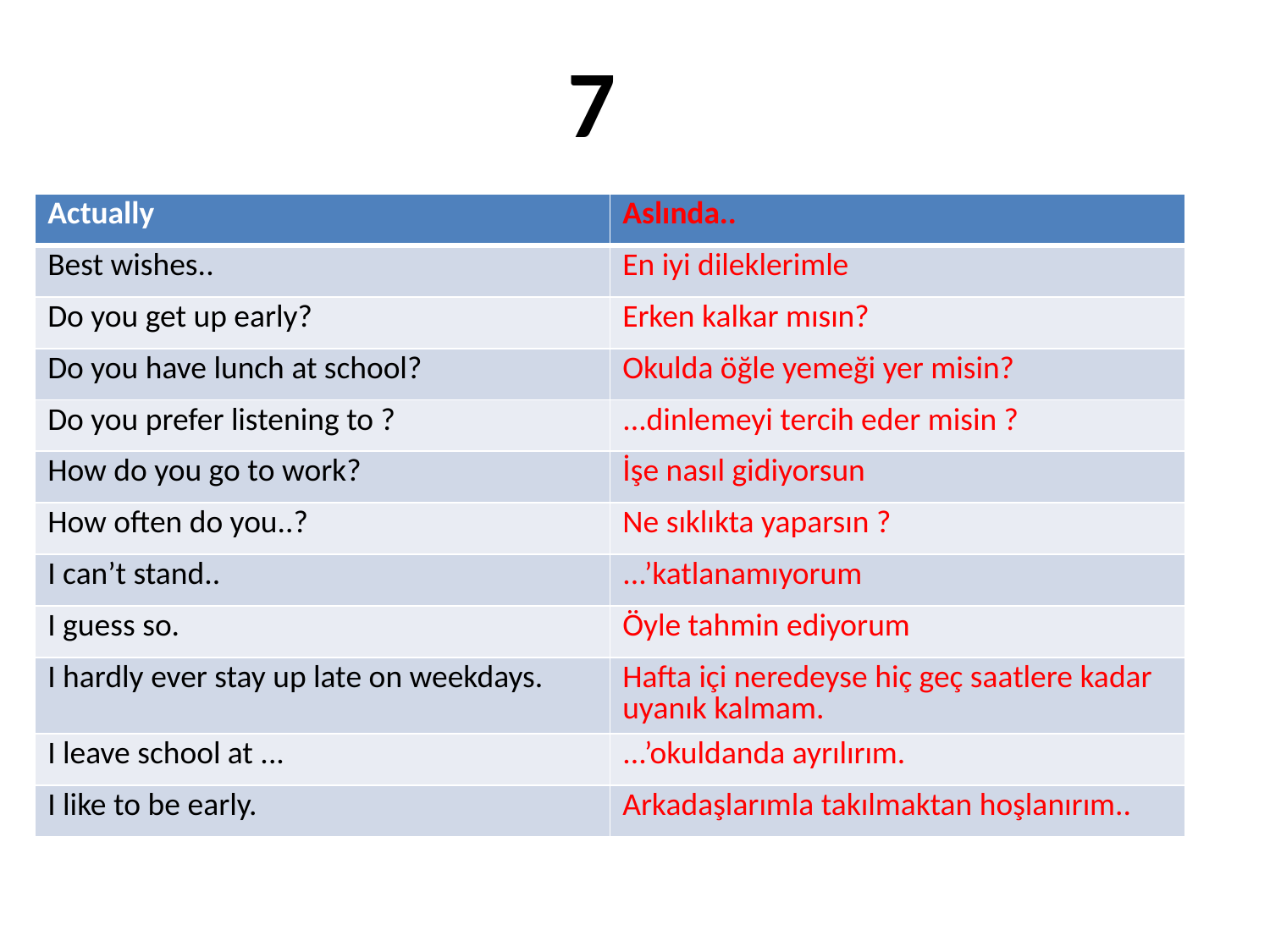

7
| Actually | Aslında.. |
| --- | --- |
| Best wishes.. | En iyi dileklerimle |
| Do you get up early? | Erken kalkar mısın? |
| Do you have lunch at school? | Okulda öğle yemeği yer misin? |
| Do you prefer listening to ? | ...dinlemeyi tercih eder misin ? |
| How do you go to work? | İşe nasıl gidiyorsun |
| How often do you..? | Ne sıklıkta yaparsın ? |
| I can’t stand.. | ...’katlanamıyorum |
| I guess so. | Öyle tahmin ediyorum |
| I hardly ever stay up late on weekdays. | Hafta içi neredeyse hiç geç saatlere kadar uyanık kalmam. |
| I leave school at ... | ...’okuldanda ayrılırım. |
| I like to be early. | Arkadaşlarımla takılmaktan hoşlanırım.. |